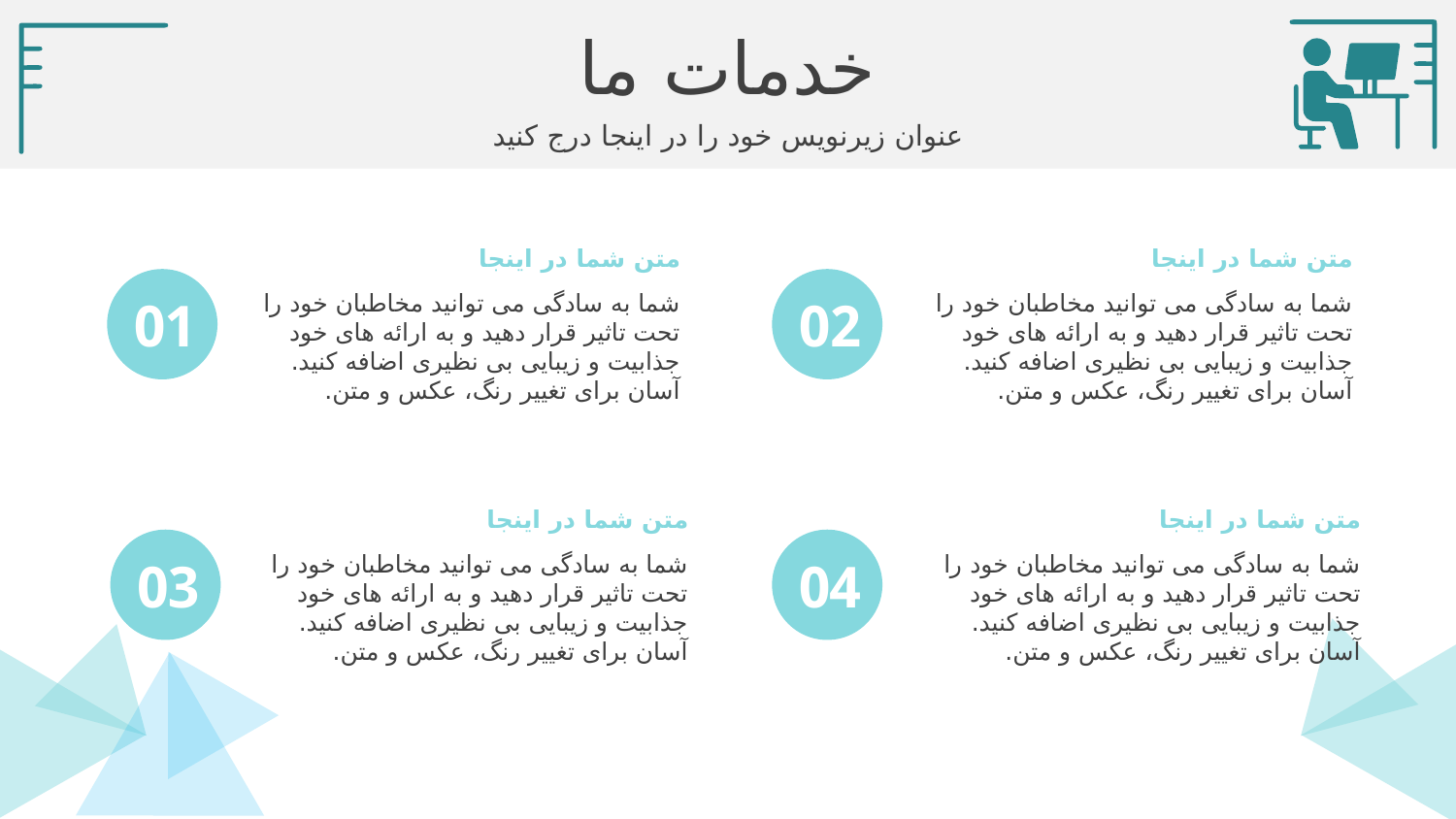

خدمات ما
عنوان زیرنویس خود را در اینجا درج کنید
متن شما در اینجا
شما به سادگی می توانید مخاطبان خود را تحت تاثیر قرار دهید و به ارائه های خود جذابیت و زیبایی بی نظیری اضافه کنید. آسان برای تغییر رنگ، عکس و متن.
متن شما در اینجا
شما به سادگی می توانید مخاطبان خود را تحت تاثیر قرار دهید و به ارائه های خود جذابیت و زیبایی بی نظیری اضافه کنید. آسان برای تغییر رنگ، عکس و متن.

01
02
متن شما در اینجا
شما به سادگی می توانید مخاطبان خود را تحت تاثیر قرار دهید و به ارائه های خود جذابیت و زیبایی بی نظیری اضافه کنید. آسان برای تغییر رنگ، عکس و متن.
متن شما در اینجا
شما به سادگی می توانید مخاطبان خود را تحت تاثیر قرار دهید و به ارائه های خود جذابیت و زیبایی بی نظیری اضافه کنید. آسان برای تغییر رنگ، عکس و متن.

03
04